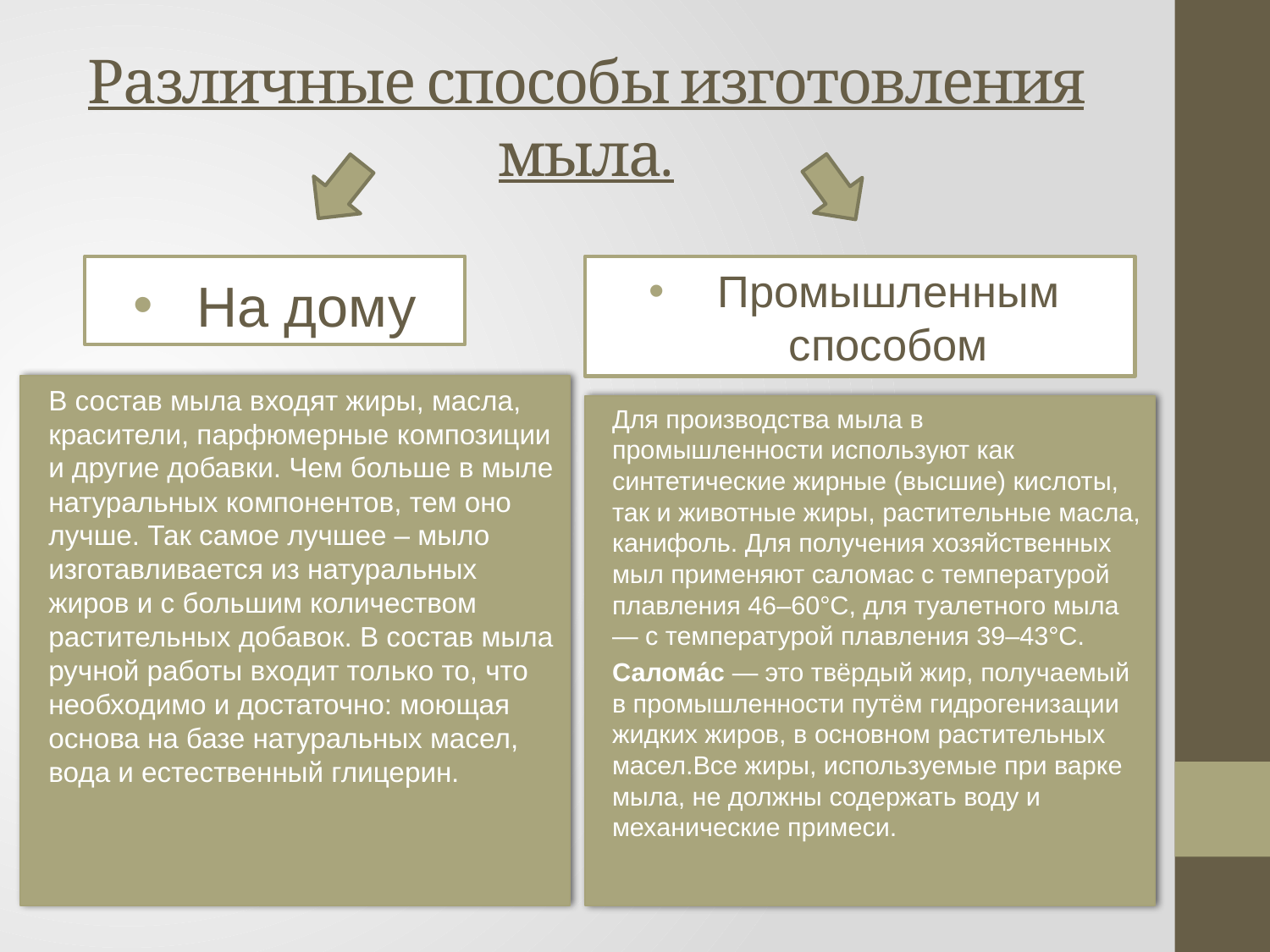

# Различные способы изготовления мыла.

На дому
Промышленным способом
В состав мыла входят жиры, масла, красители, парфюмерные композиции и другие добавки. Чем больше в мыле натуральных компонентов, тем оно лучше. Так самое лучшее – мыло изготавливается из натуральных жиров и с большим количеством растительных добавок. В состав мыла ручной работы входит только то, что необходимо и достаточно: моющая основа на базе натуральных масел, вода и естественный глицерин.
Для производства мыла в промышленности используют как синтетические жирные (высшие) кислоты, так и животные жиры, растительные масла, канифоль. Для получения хозяйственных мыл применяют саломас с температурой плавления 46–60°С, для туалетного мыла — с температурой плавления 39–43°С.
Салома́с — это твёрдый жир, получаемый в промышленности путём гидрогенизации жидких жиров, в основном растительных масел.Все жиры, используемые при варке мыла, не должны содержать воду и механические примеси.